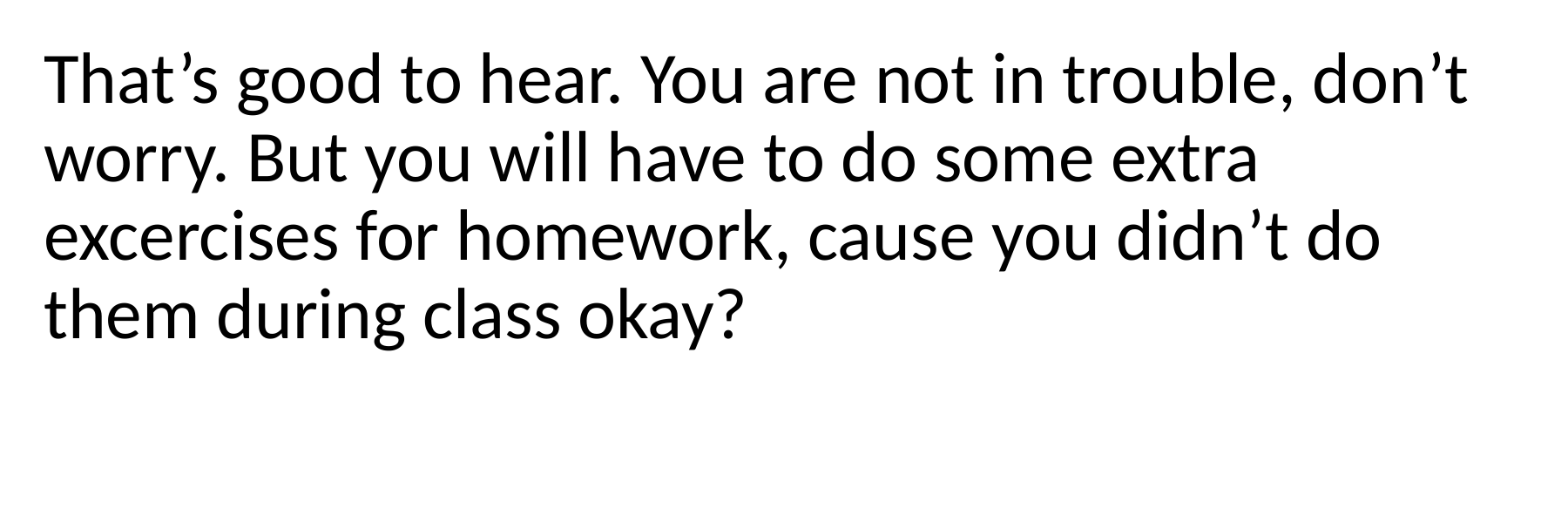

That’s good to hear. You are not in trouble, don’t worry. But you will have to do some extra excercises for homework, cause you didn’t do them during class okay?